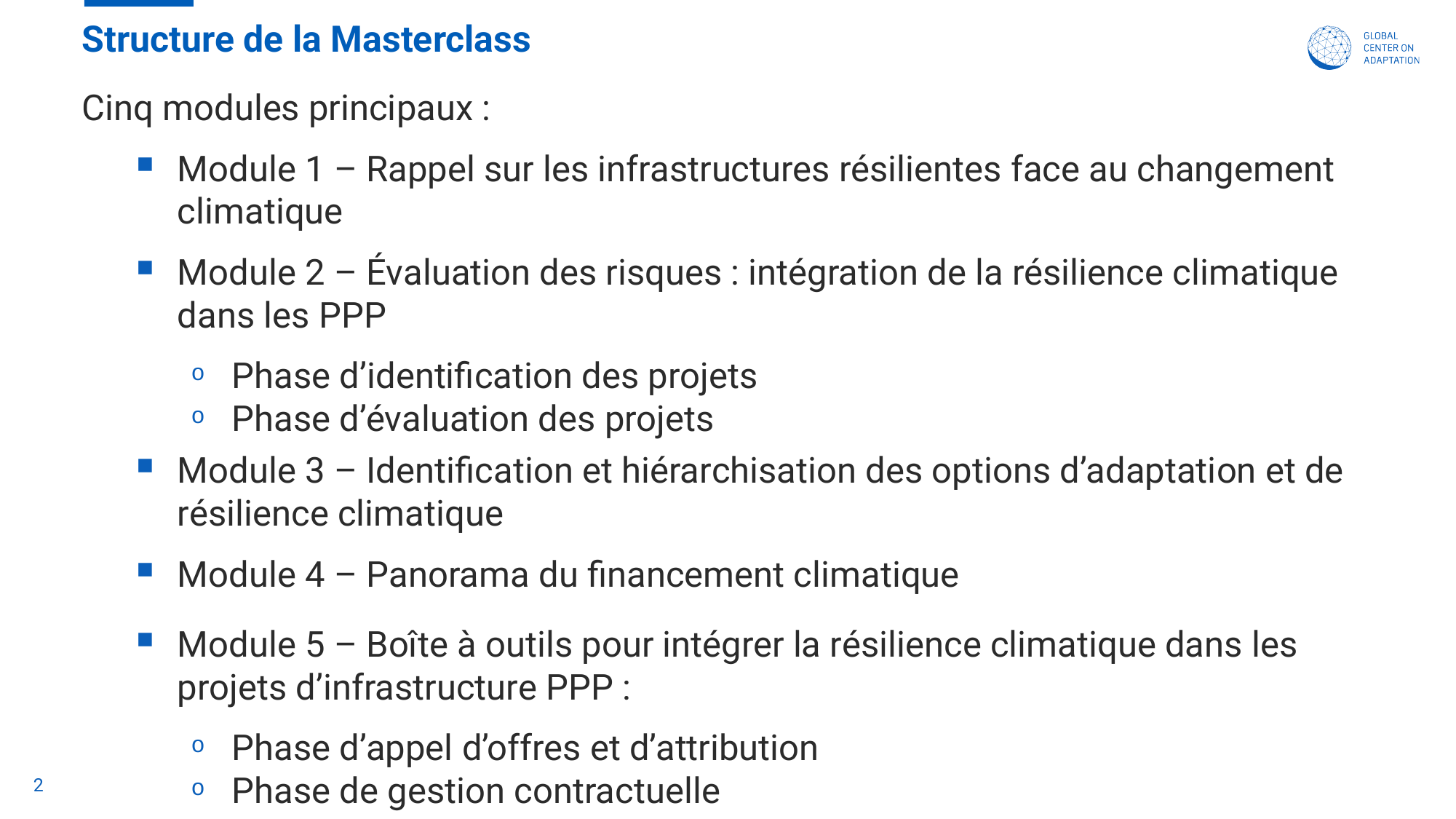

# Structure de la Masterclass
Cinq modules principaux :
Module 1 – Rappel sur les infrastructures résilientes face au changement climatique
Module 2 – Évaluation des risques : intégration de la résilience climatique dans les PPP
Phase d’identification des projets
Phase d’évaluation des projets
Module 3 – Identification et hiérarchisation des options d’adaptation et de résilience climatique
Module 4 – Panorama du financement climatique
Module 5 – Boîte à outils pour intégrer la résilience climatique dans les projets d’infrastructure PPP :
Phase d’appel d’offres et d’attribution
Phase de gestion contractuelle